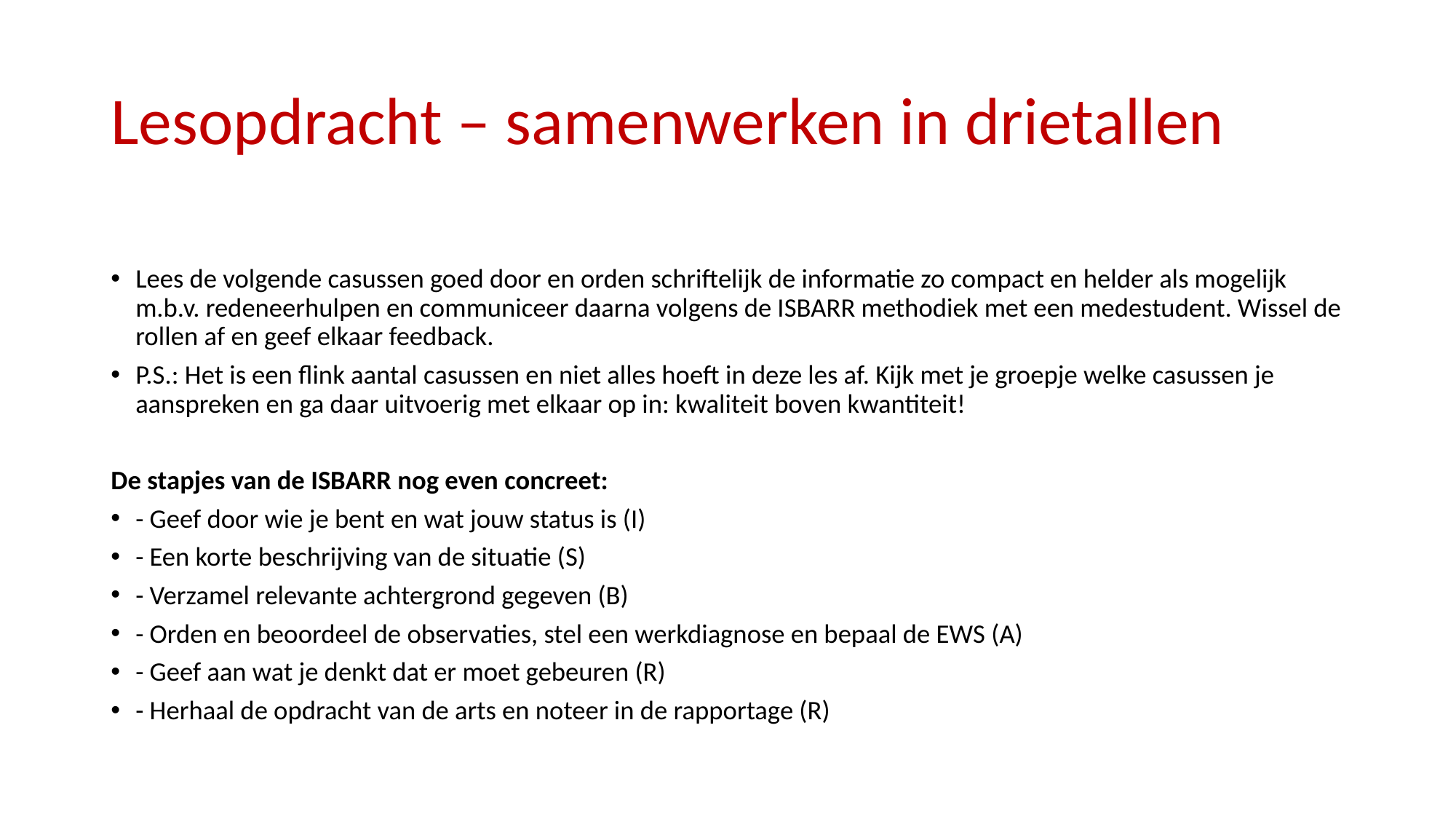

# Lesopdracht – samenwerken in drietallen

Lees de volgende casussen goed door en orden schriftelijk de informatie zo compact en helder als mogelijk m.b.v. redeneerhulpen en communiceer daarna volgens de ISBARR methodiek met een medestudent. Wissel de rollen af en geef elkaar feedback.
P.S.: Het is een flink aantal casussen en niet alles hoeft in deze les af. Kijk met je groepje welke casussen je aanspreken en ga daar uitvoerig met elkaar op in: kwaliteit boven kwantiteit!

De stapjes van de ISBARR nog even concreet:
- Geef door wie je bent en wat jouw status is (I)
- Een korte beschrijving van de situatie (S)
- Verzamel relevante achtergrond gegeven (B)
- Orden en beoordeel de observaties, stel een werkdiagnose en bepaal de EWS (A)
- Geef aan wat je denkt dat er moet gebeuren (R)
- Herhaal de opdracht van de arts en noteer in de rapportage (R)